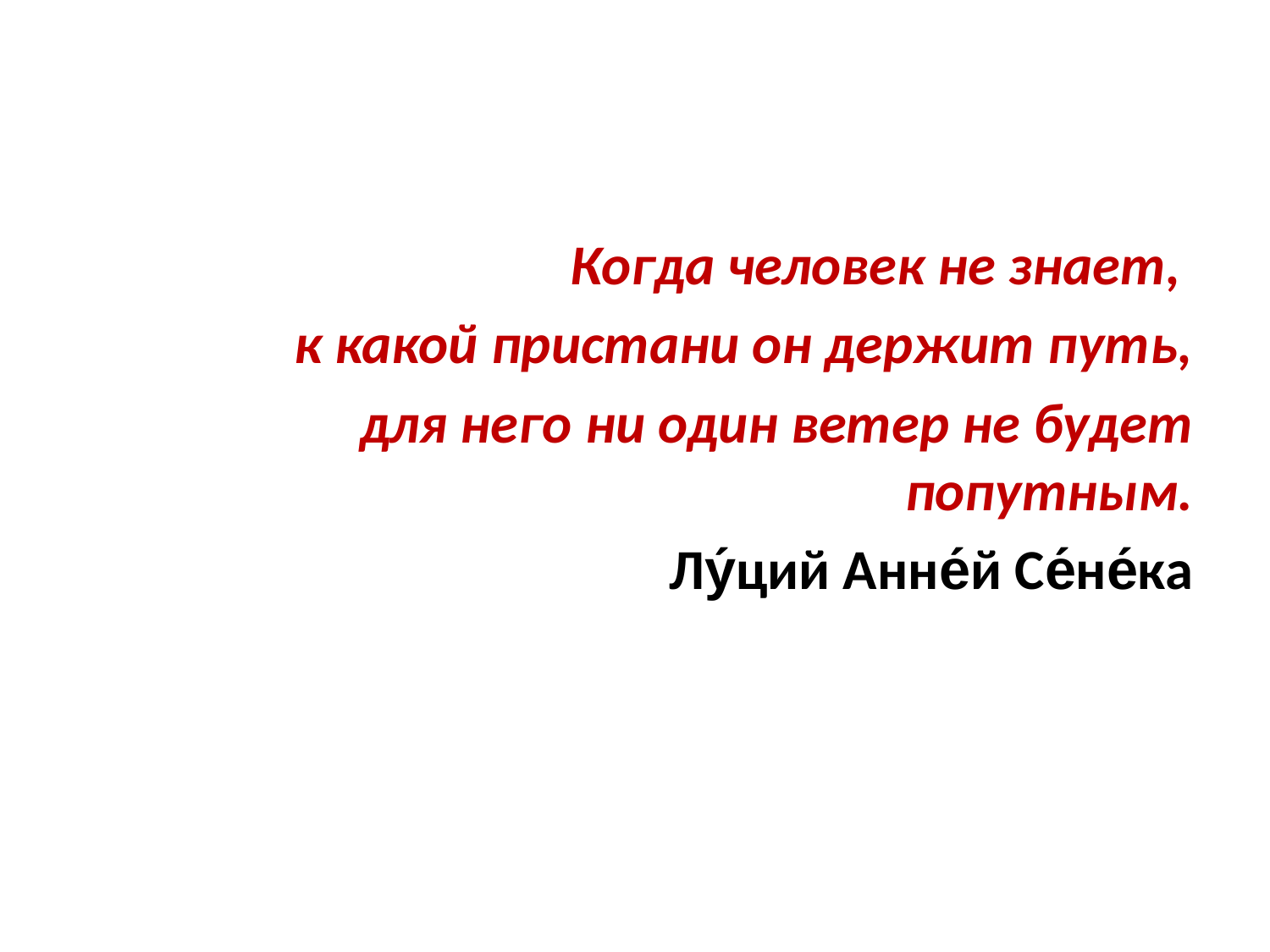

#
Когда человек не знает,
к какой пристани он держит путь,
 для него ни один ветер не будет попутным.
Лу́ций Анне́й Се́не́ка